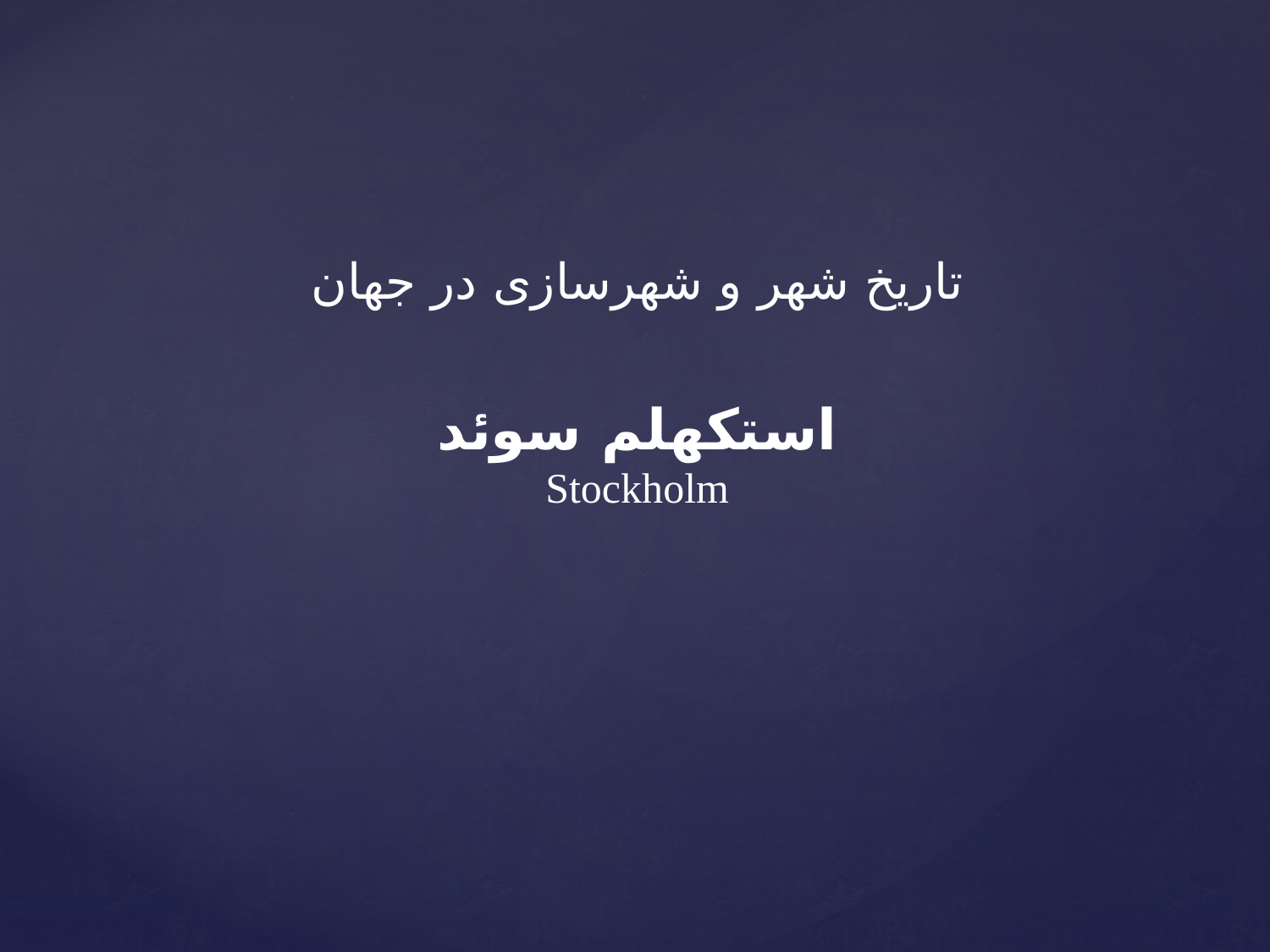

تاریخ شهر و شهرسازی در جهان

استکهلم سوئد
Stockholm